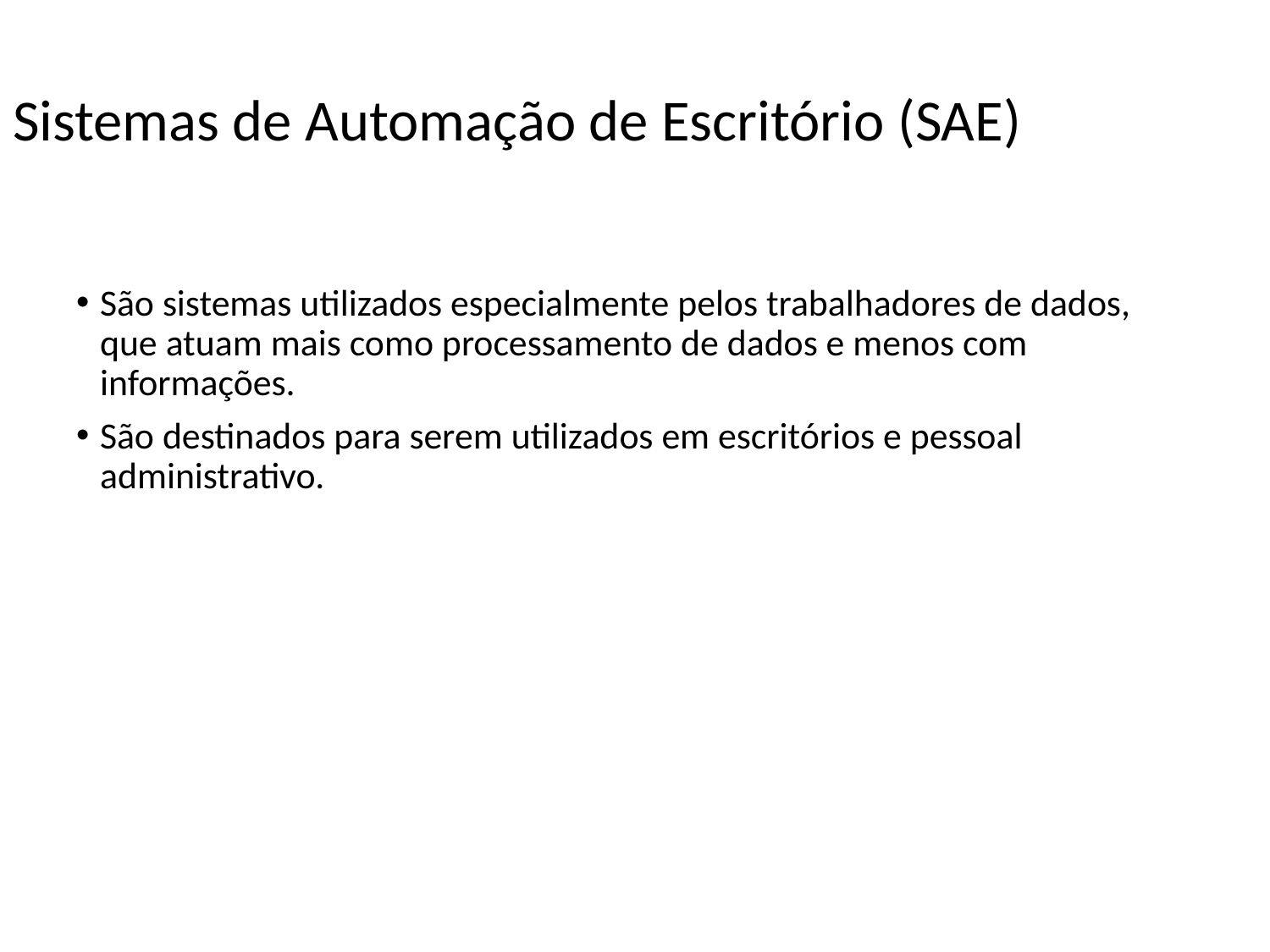

# Sistemas de Automação de Escritório (SAE)
São sistemas utilizados especialmente pelos trabalhadores de dados, que atuam mais como processamento de dados e menos com informações.
São destinados para serem utilizados em escritórios e pessoal administrativo.